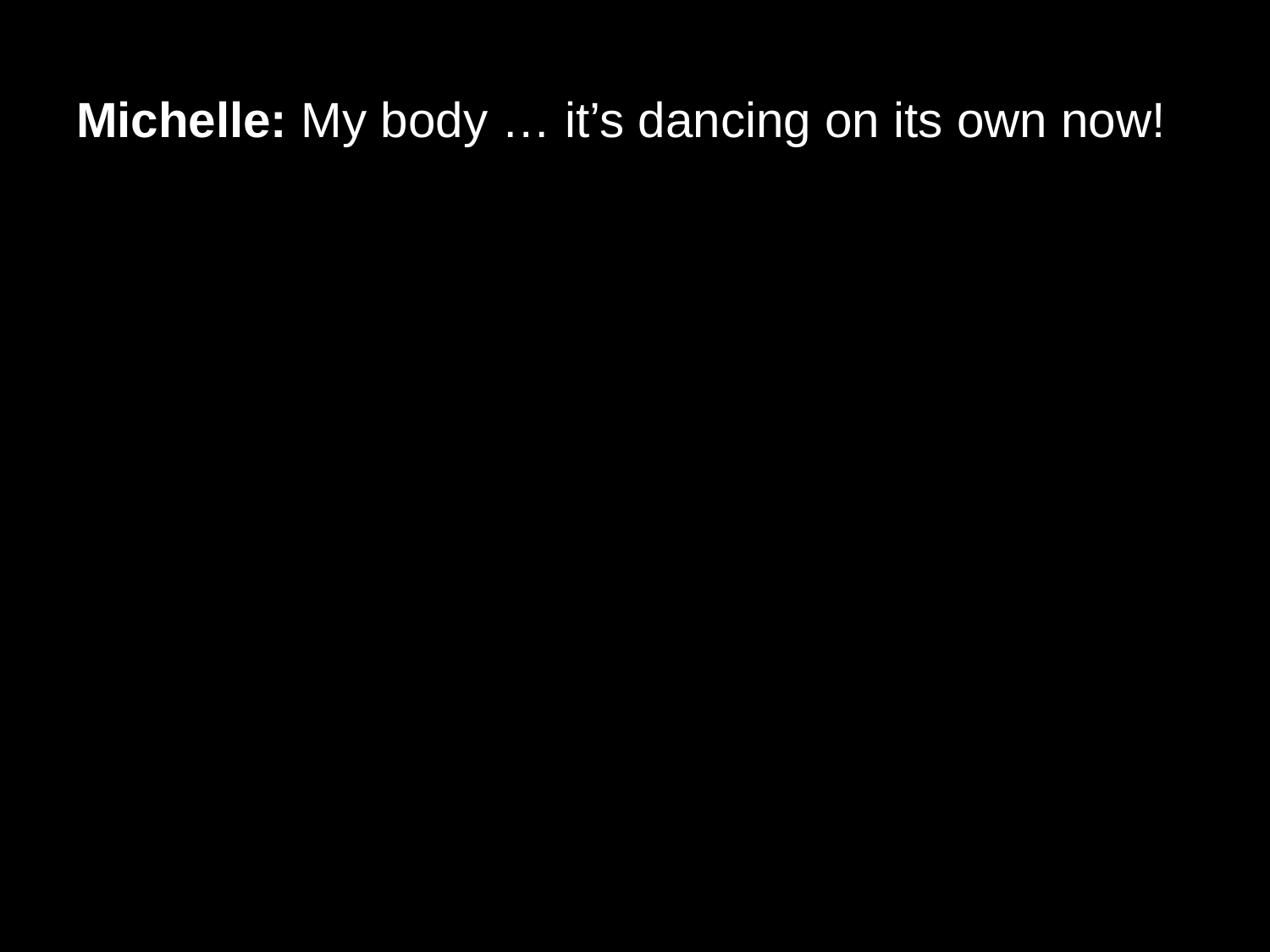

# Michelle: My body … it’s dancing on its own now!